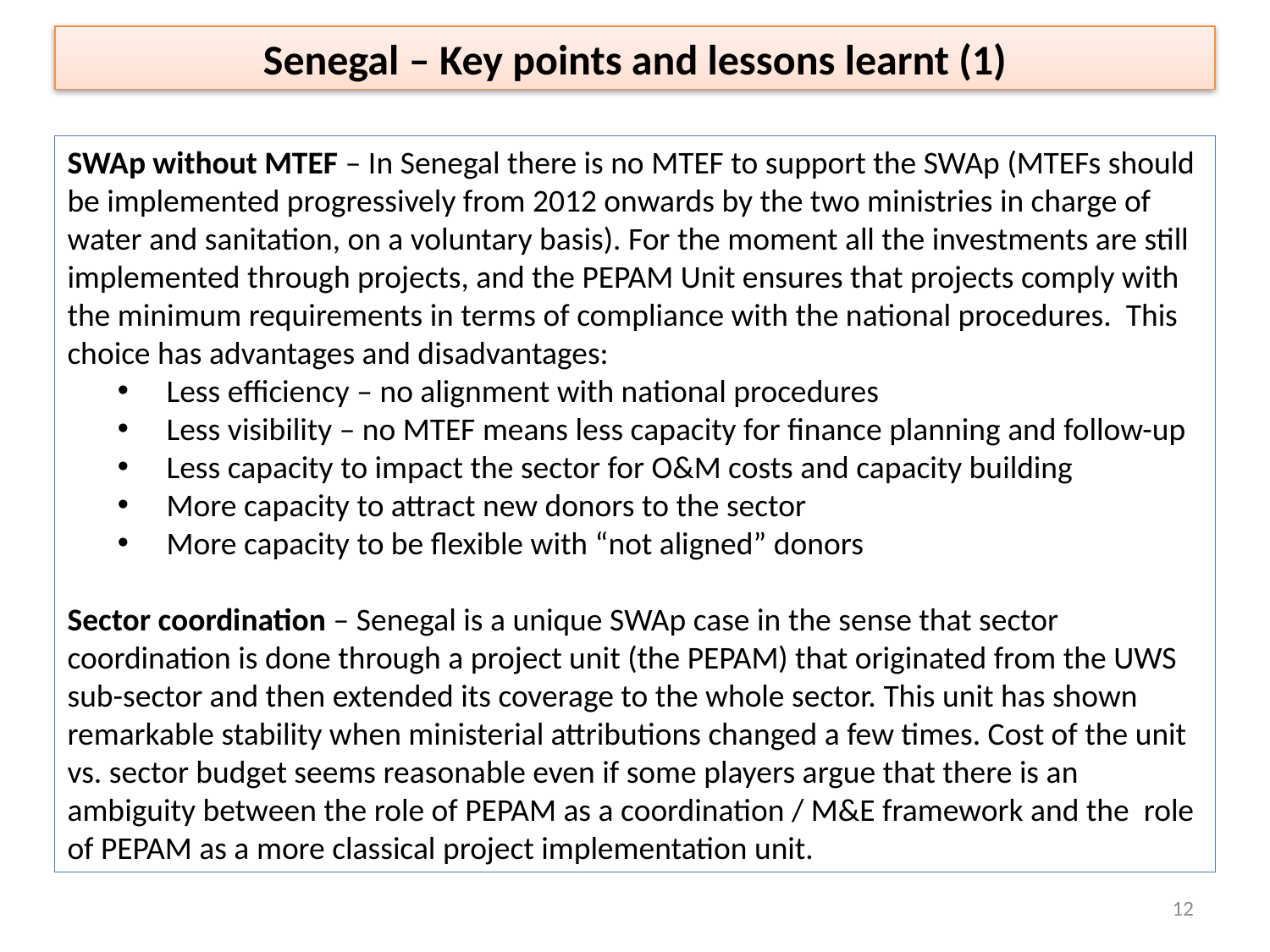

Senegal – Key points and lessons learnt (1)
SWAp without MTEF – In Senegal there is no MTEF to support the SWAp (MTEFs should be implemented progressively from 2012 onwards by the two ministries in charge of water and sanitation, on a voluntary basis). For the moment all the investments are still implemented through projects, and the PEPAM Unit ensures that projects comply with the minimum requirements in terms of compliance with the national procedures.  This choice has advantages and disadvantages:
Less efficiency – no alignment with national procedures
Less visibility – no MTEF means less capacity for finance planning and follow-up
Less capacity to impact the sector for O&M costs and capacity building
More capacity to attract new donors to the sector
More capacity to be flexible with “not aligned” donors

Sector coordination – Senegal is a unique SWAp case in the sense that sector coordination is done through a project unit (the PEPAM) that originated from the UWS sub-sector and then extended its coverage to the whole sector. This unit has shown remarkable stability when ministerial attributions changed a few times. Cost of the unit vs. sector budget seems reasonable even if some players argue that there is an ambiguity between the role of PEPAM as a coordination / M&E framework and the  role of PEPAM as a more classical project implementation unit.
12